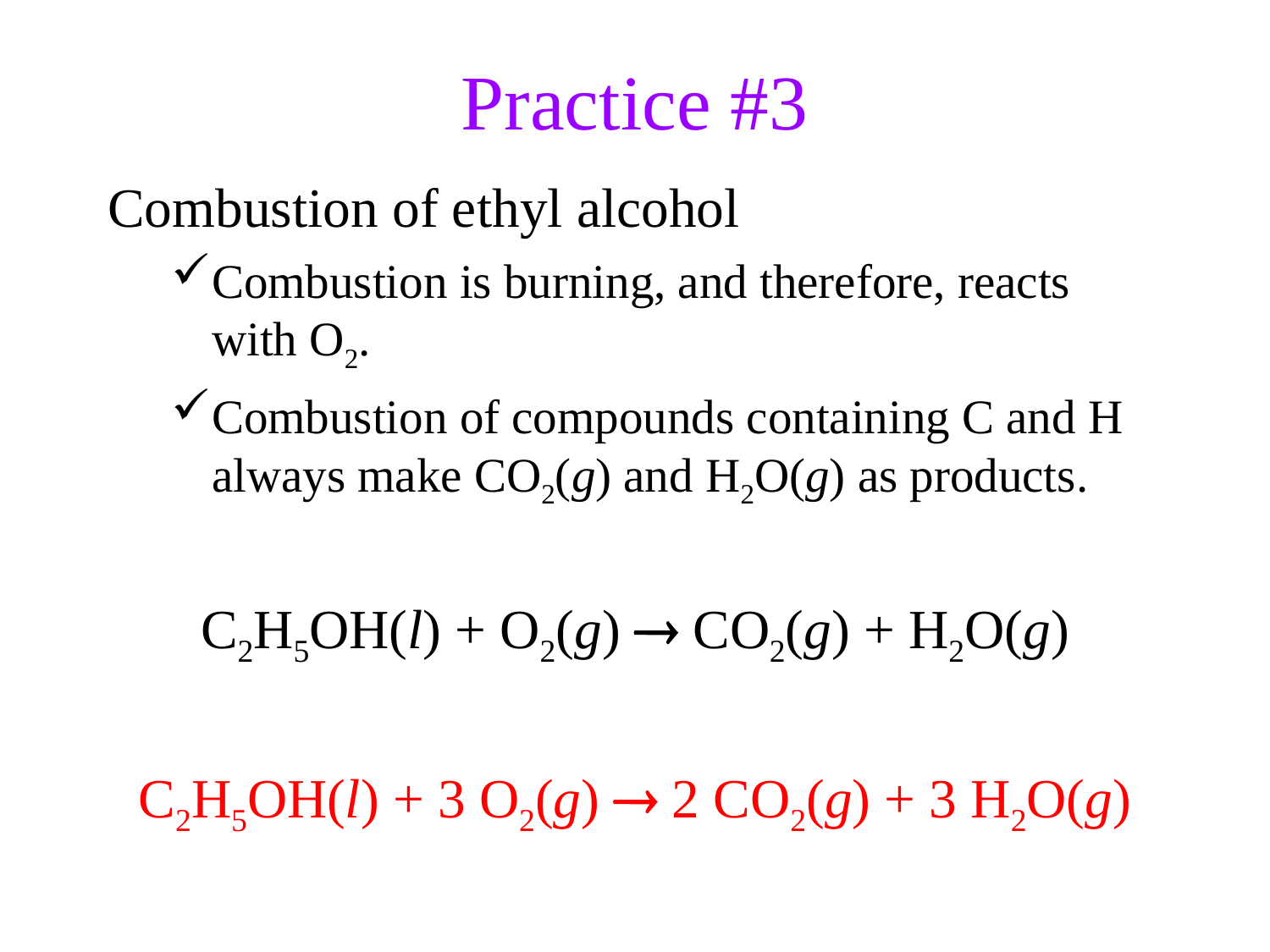

Practice #3
Combustion of ethyl alcohol
Combustion is burning, and therefore, reacts with O2.
Combustion of compounds containing C and H always make CO2(g) and H2O(g) as products.

C2H5OH(l) + O2(g) → CO2(g) + H2O(g)

C2H5OH(l) + 3 O2(g) → 2 CO2(g) + 3 H2O(g)